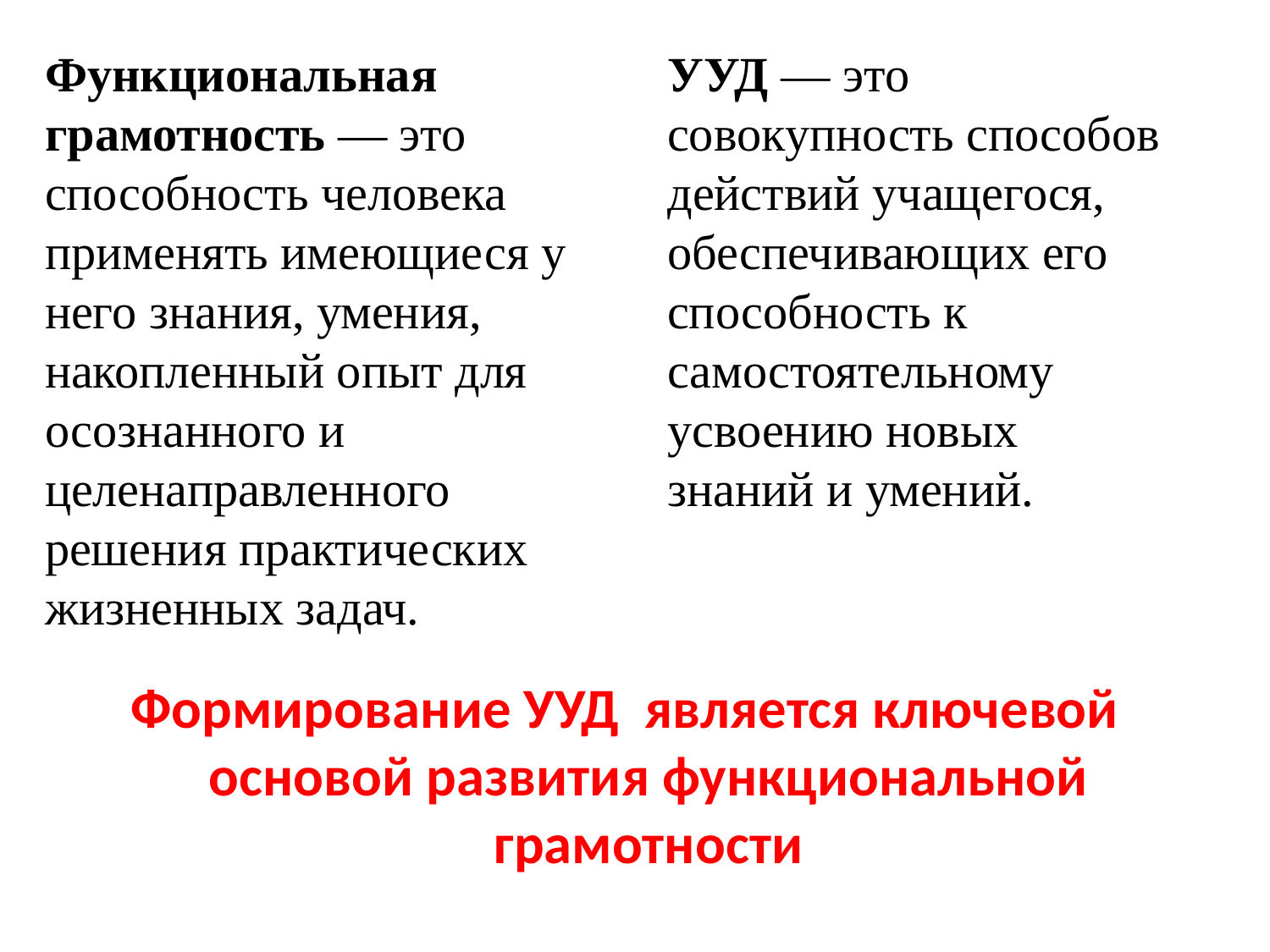

Функциональная грамотность — это способность человека применять имеющиеся у него знания, умения, накопленный опыт для осознанного и целенаправленного решения практических жизненных задач.
УУД — это совокупность способов действий учащегося, обеспечивающих его способность к самостоятельному усвоению новых знаний и умений.
Формирование УУД  является ключевой основой развития функциональной грамотности